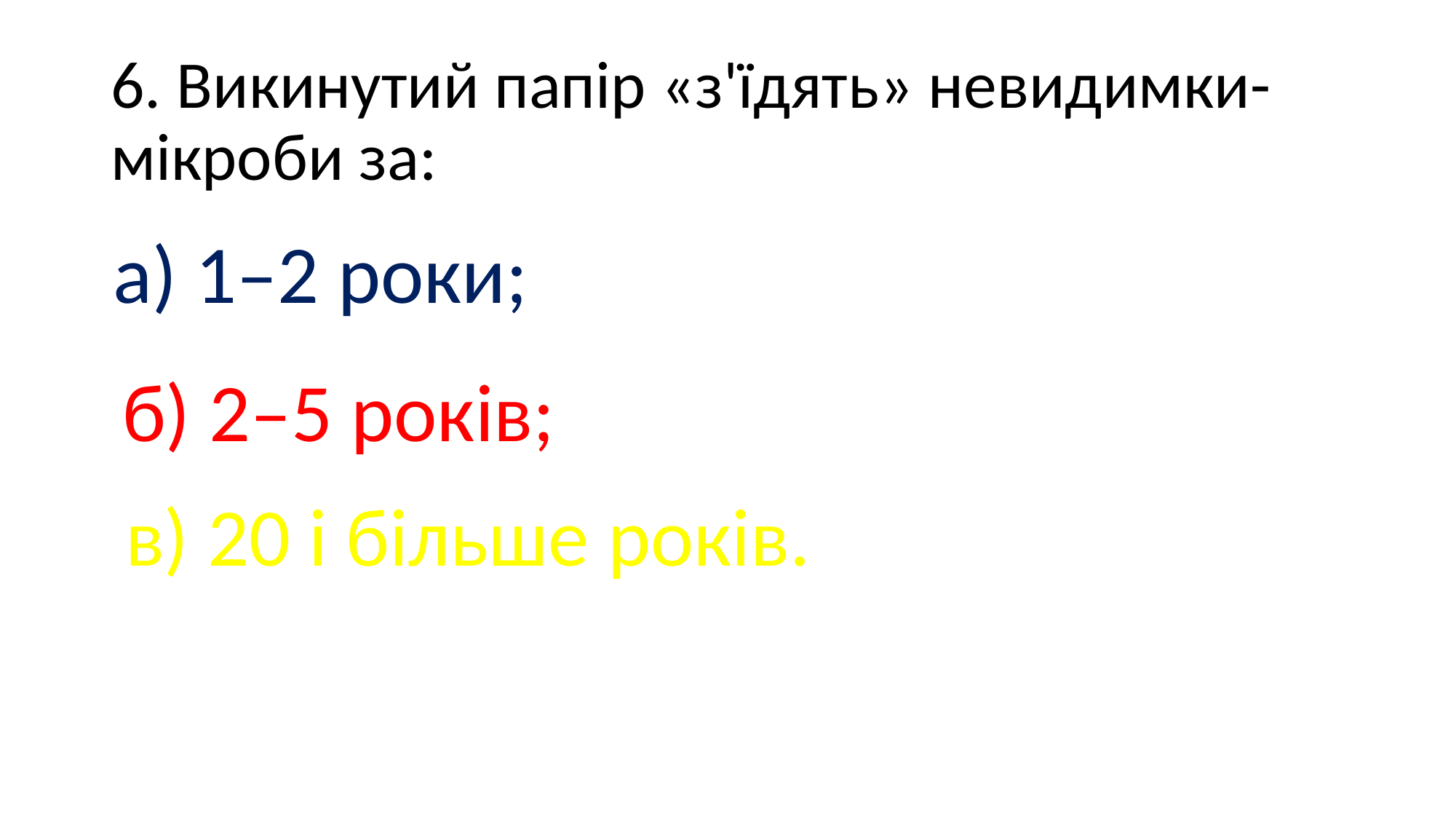

# 6. Викинутий папір «з'їдять» невидимки-мікроби за:
а) 1–2 роки;
б) 2–5 років;
в) 20 і більше років.